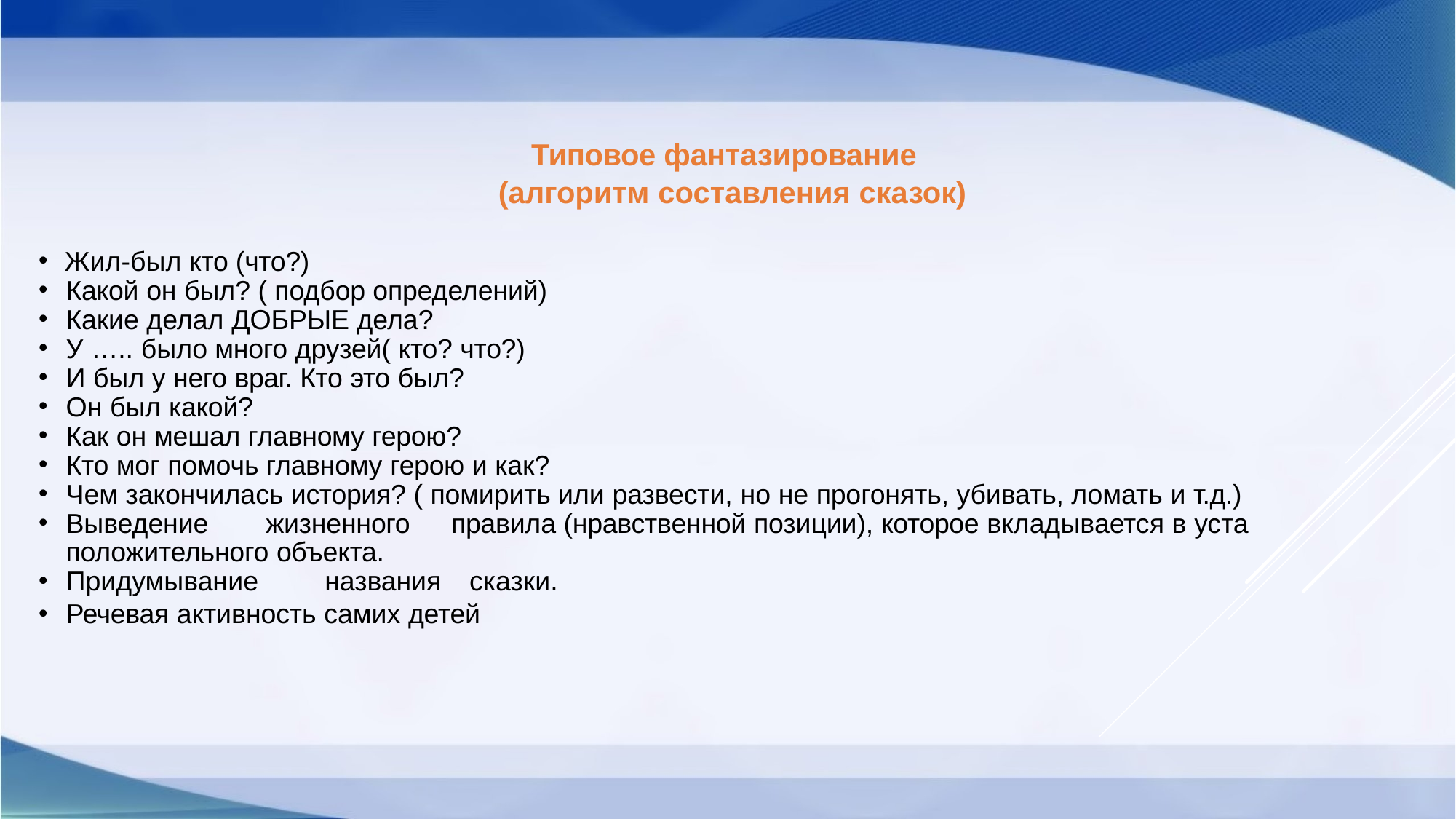

Типовое фантазирование
(алгоритм составления сказок)

  Жил-был кто (что?)
Какой он был? ( подбор определений)
Какие делал ДОБРЫЕ дела?
У ….. было много друзей( кто? что?)
И был у него враг. Кто это был?
Он был какой?
Как он мешал главному герою?
Кто мог помочь главному герою и как?
Чем закончилась история? ( помирить или развести, но не прогонять, убивать, ломать и т.д.)
Выведение	жизненного	правила (нравственной позиции), которое вкладывается в уста положительного объекта.
Придумывание	названия	сказки.
Речевая активность самих детей